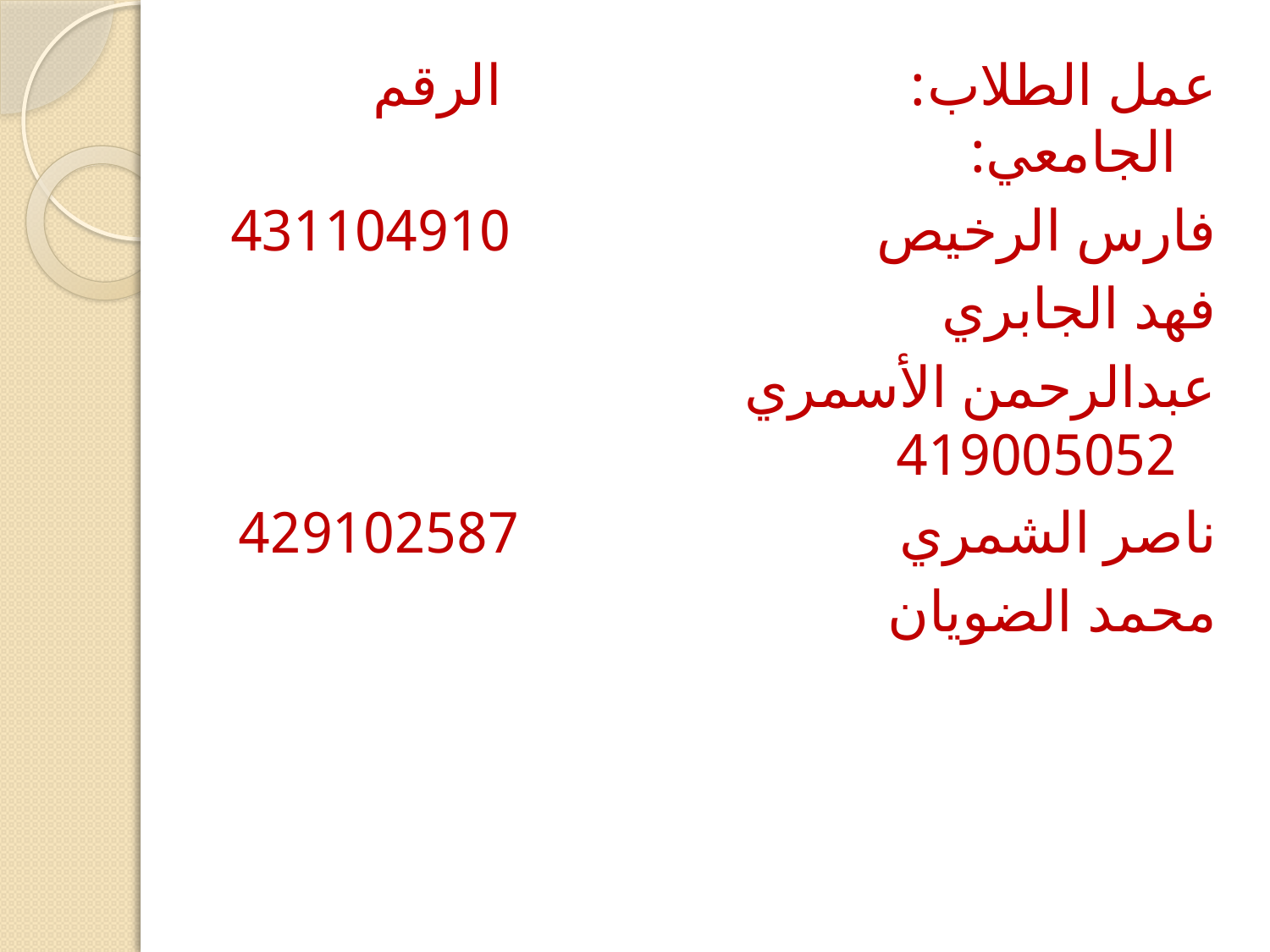

عمل الطلاب:                            الرقم الجامعي:
فارس الرخيص                         431104910
فهد الجابري
عبدالرحمن الأسمري                   419005052
ناصر الشمري                          429102587
محمد الضويان